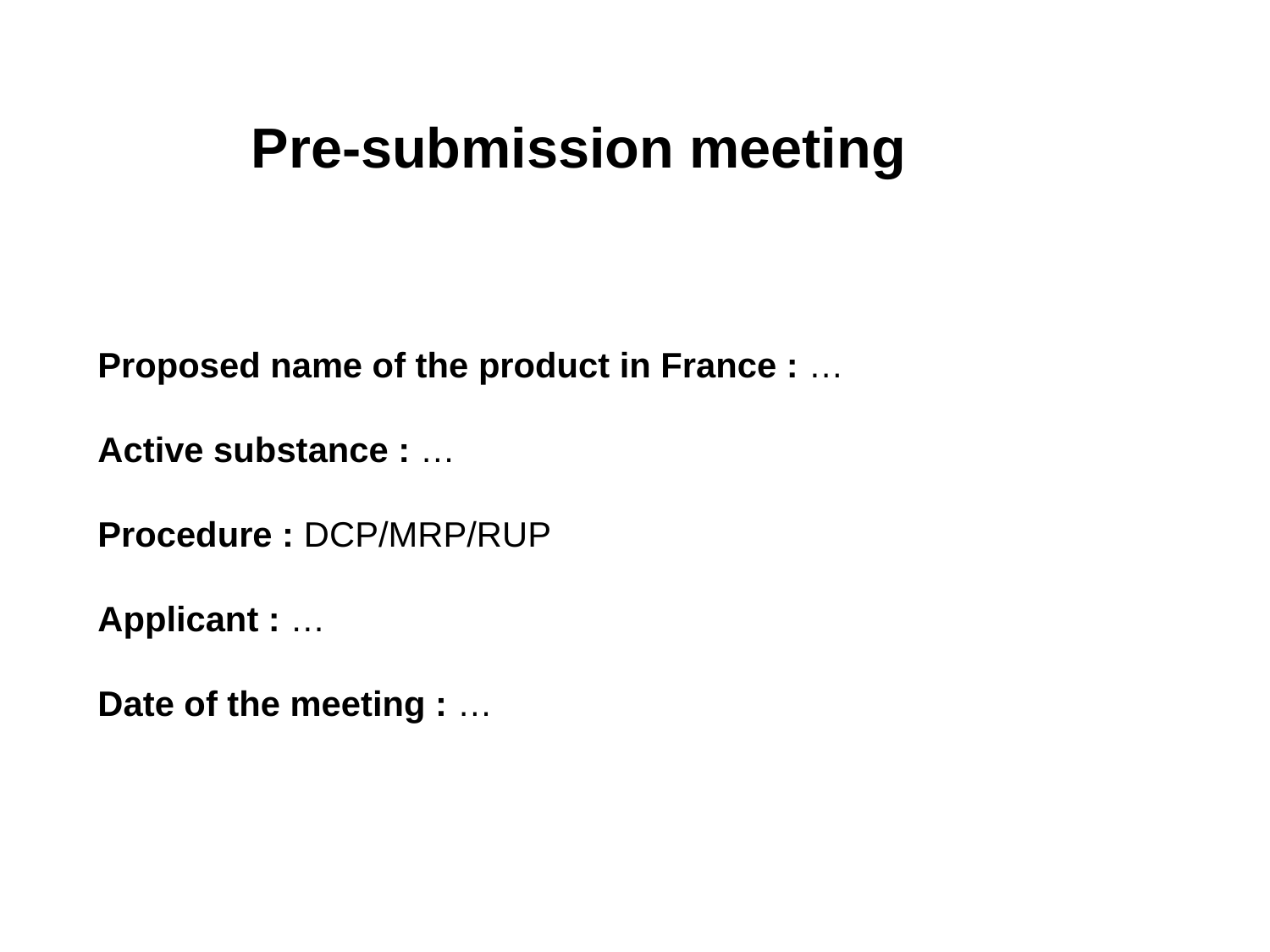

# Pre-submission meeting
Proposed name of the product in France : …
Active substance : …
Procedure : DCP/MRP/RUP
Applicant : …
Date of the meeting : …